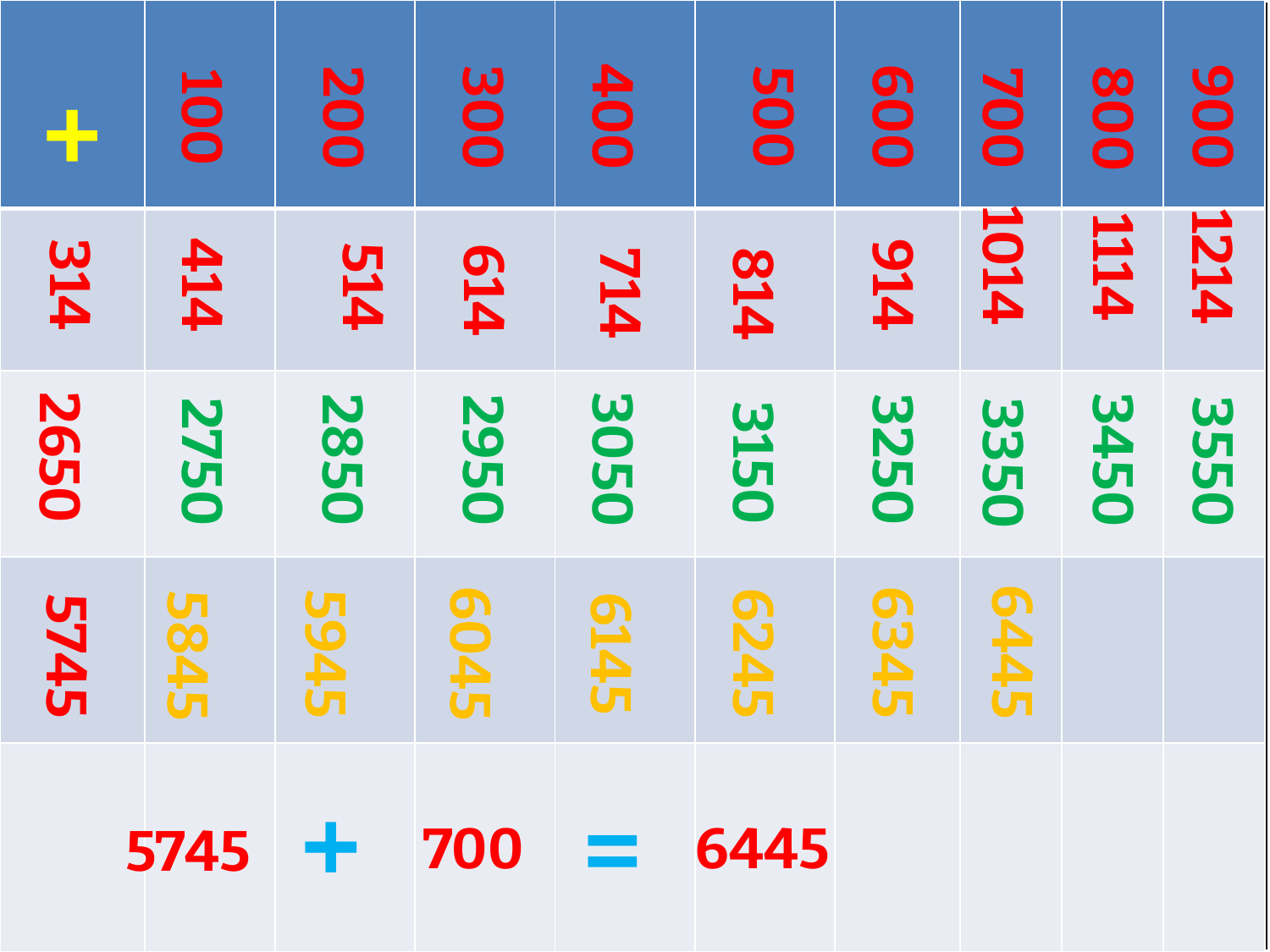

|  |  |  |  |  |  |  |  |  |  |
| --- | --- | --- | --- | --- | --- | --- | --- | --- | --- |
|  |  |  |  |  |  |  |  |  |  |
|  |  |  |  |  |  |  |  |  |  |
|  |  |  |  |  |  |  |  |  |  |
|  |  |  |  |  |  |  |  |  |  |
+
400
500
600
900
100
200
300
700
800
1014
1114
1214
314
414
914
514
614
714
814
#
2650
3050
3250
2850
3450
2950
3550
2750
3150
3350
6445
6345
6245
5945
6045
6145
5845
5745
=
+
700
6445
5745